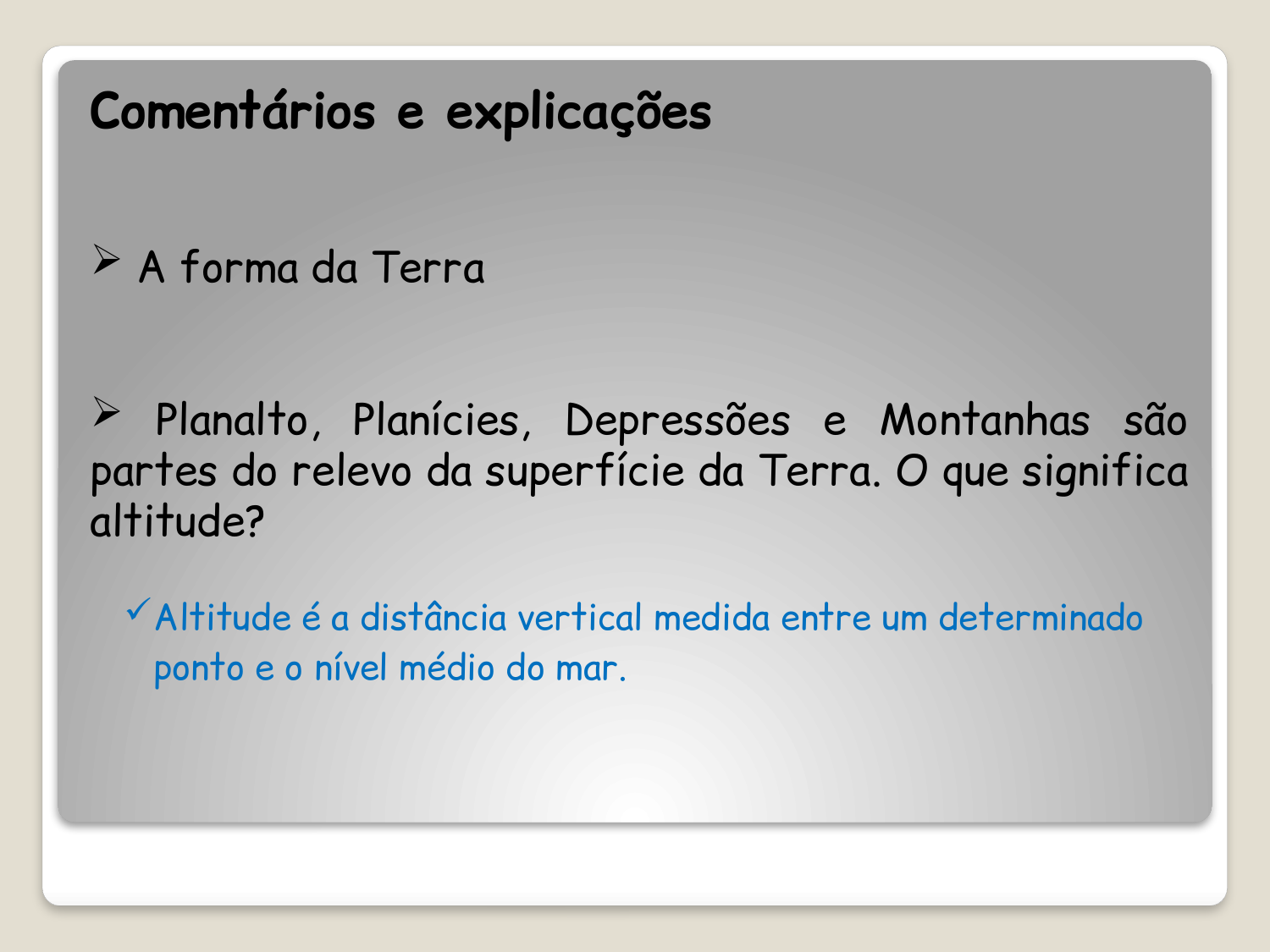

Comentários e explicações

 A forma da Terra

 Planalto, Planícies, Depressões e Montanhas são partes do relevo da superfície da Terra. O que significa altitude?

Altitude é a distância vertical medida entre um determinado ponto e o nível médio do mar.